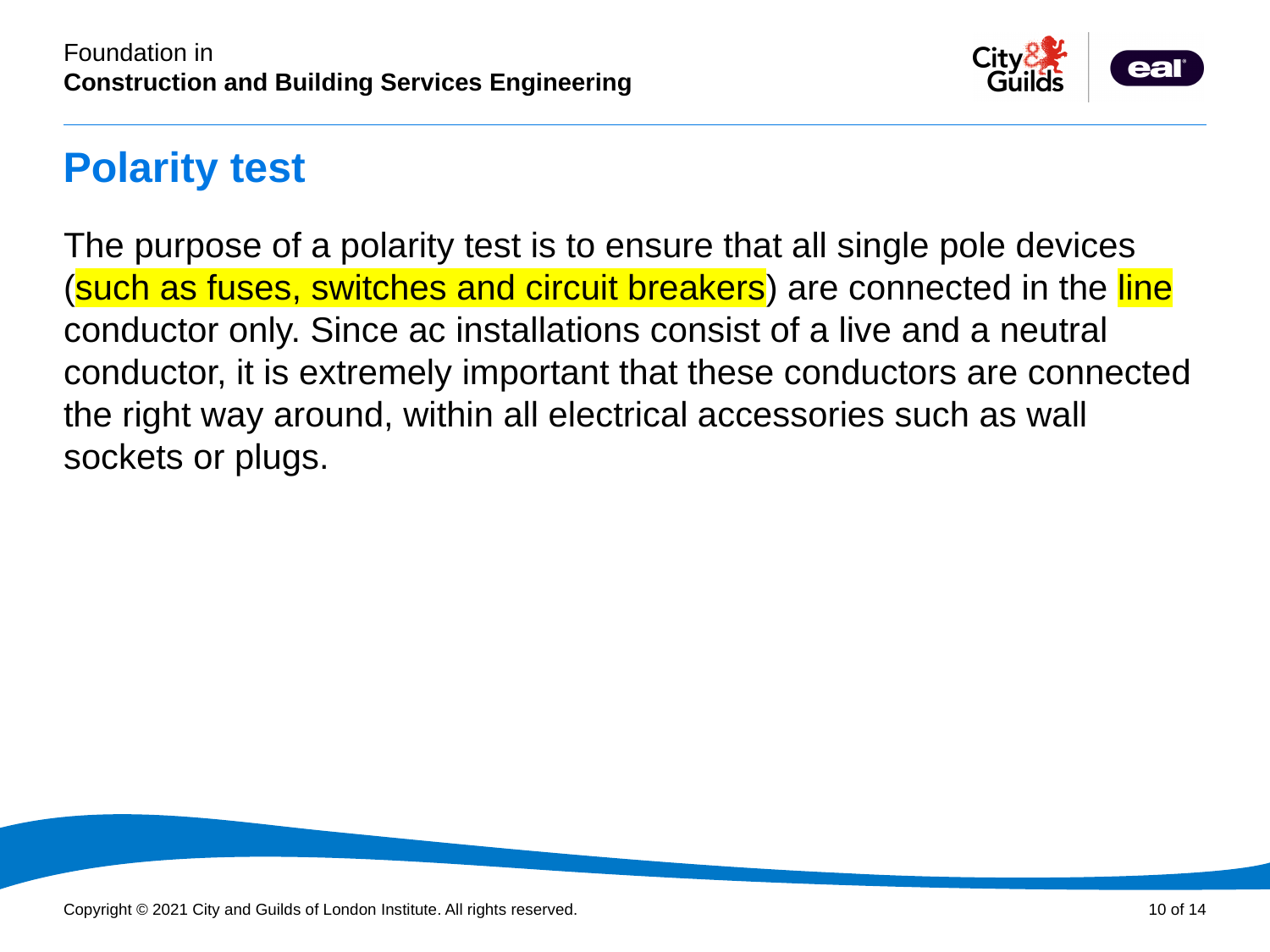

# Polarity test
The purpose of a polarity test is to ensure that all single pole devices (such as fuses, switches and circuit breakers) are connected in the line conductor only. Since ac installations consist of a live and a neutral conductor, it is extremely important that these conductors are connected the right way around, within all electrical accessories such as wall sockets or plugs.